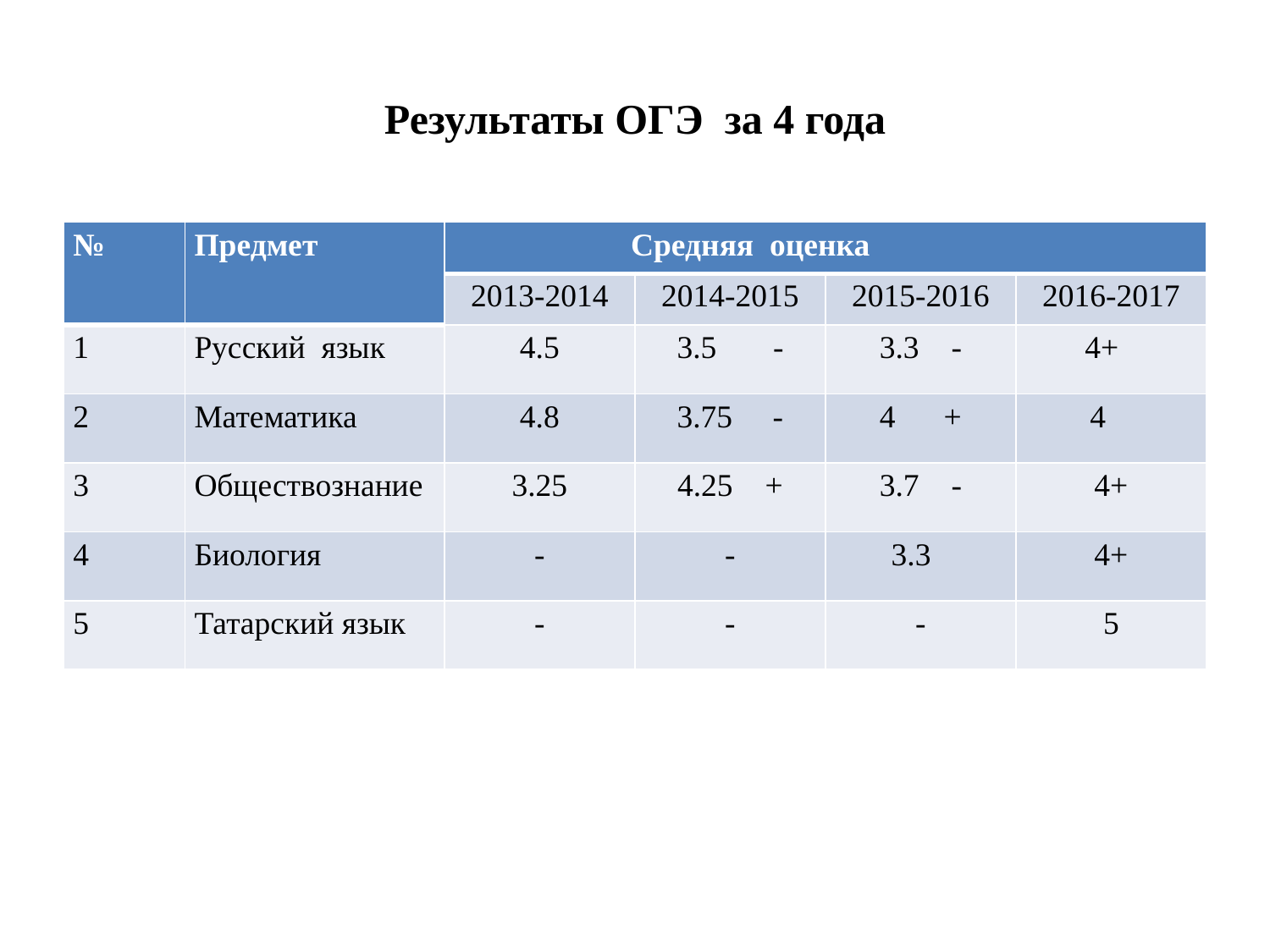

# Результаты ОГЭ  за 4 года
| № | Предмет | Средняя оценка |  |  |  |
| --- | --- | --- | --- | --- | --- |
|  |  | 2013-2014 | 2014-2015 | 2015-2016 | 2016-2017 |
| 1 | Русский язык | 4.5 | 3.5 - | 3.3 - | 4+ |
| 2 | Математика | 4.8 | 3.75 - | 4 + | 4 |
| 3 | Обществознание | 3.25 | 4.25 + | 3.7 - | 4+ |
| 4 | Биология | - | - | 3.3 | 4+ |
| 5 | Татарский язык | - | - | - | 5 |